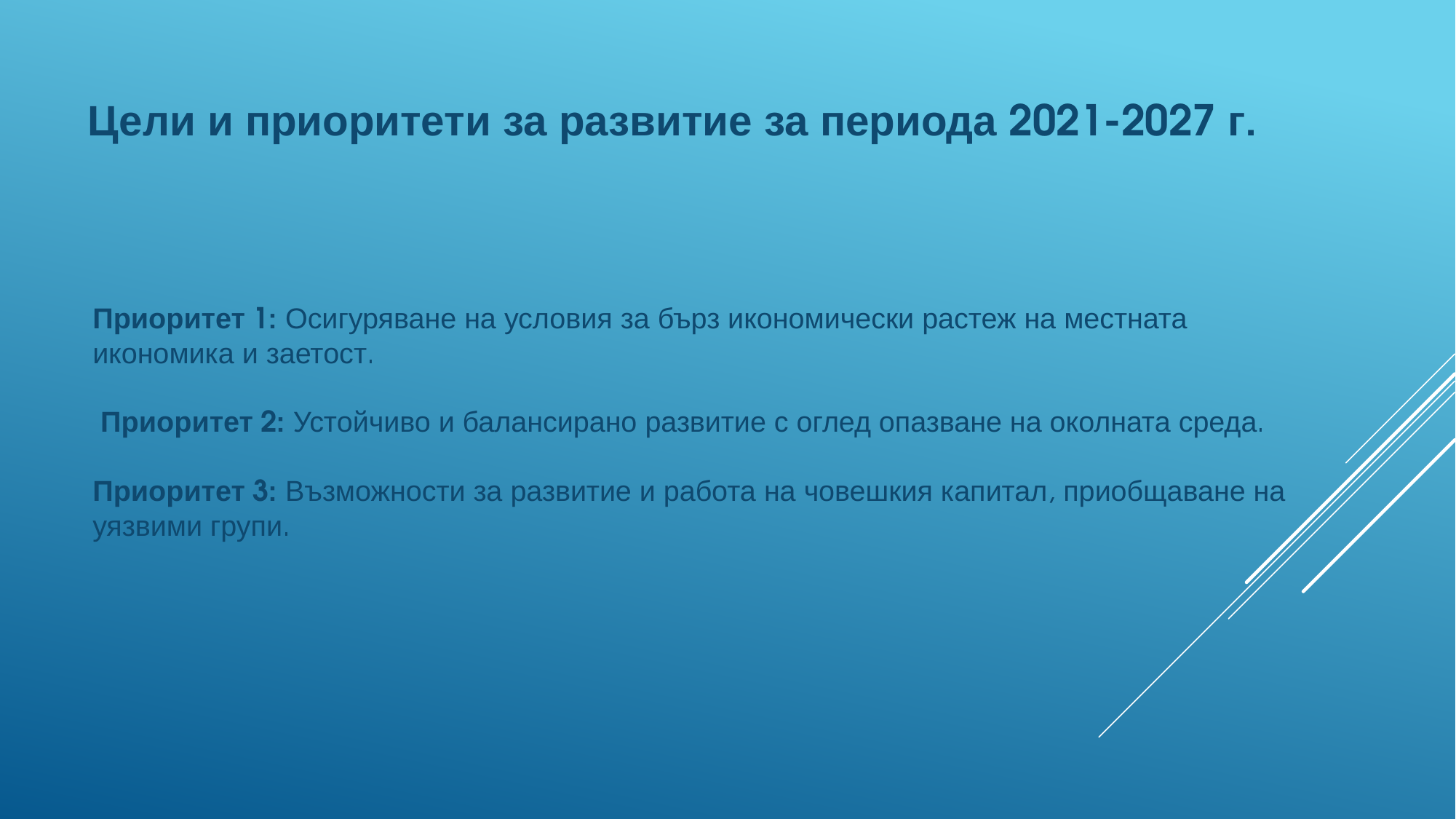

Цели и приоритети за развитие за периода 2021-2027 г.
# Приоритет 1: Осигуряване на условия за бърз икономически растеж на местната икономика и заетост. Приоритет 2: Устойчиво и балансирано развитие с оглед опазване на околната среда. Приоритет 3: Възможности за развитие и работа на човешкия капитал, приобщаване на уязвими групи.